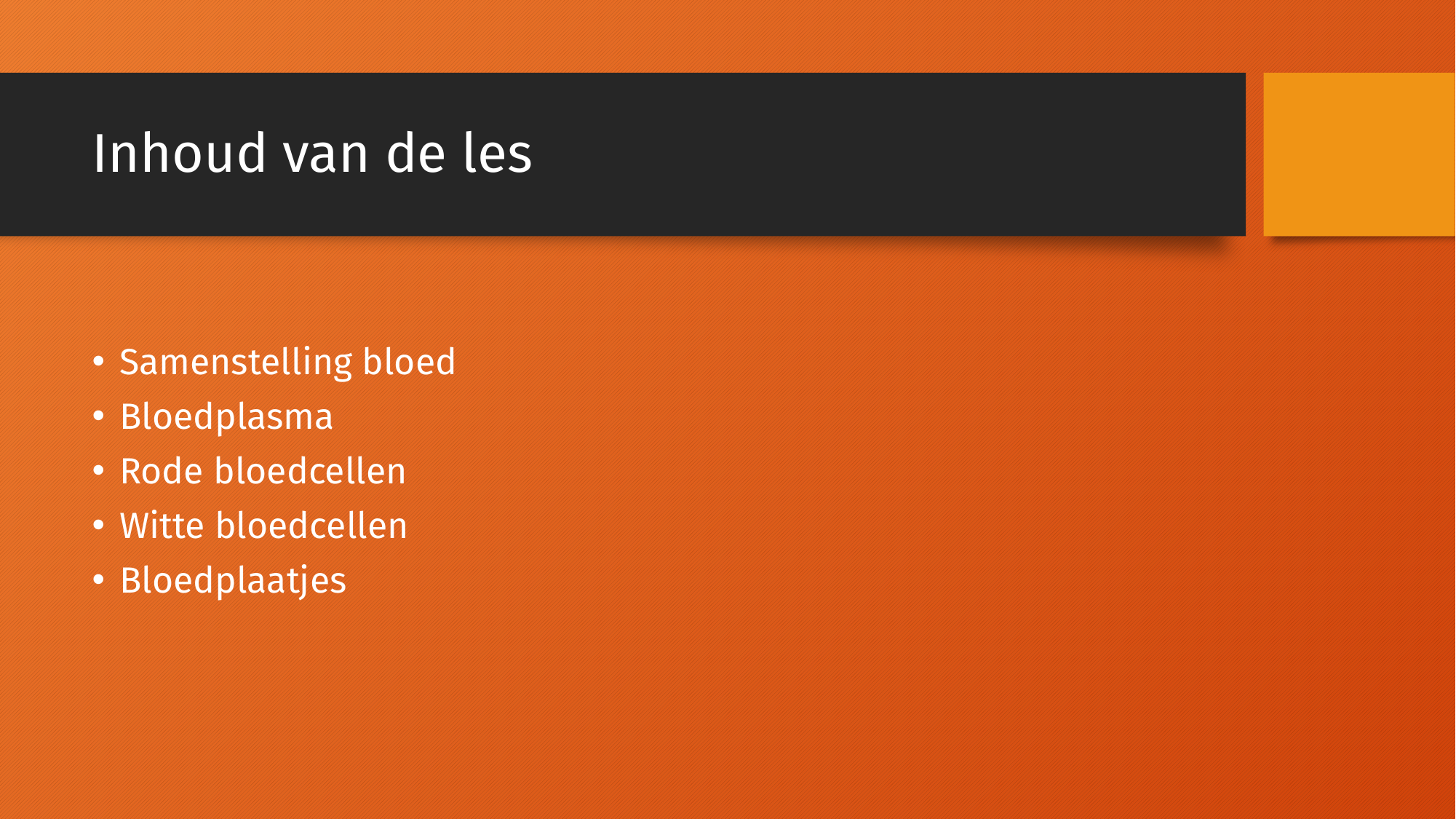

# Inhoud van de les

Samenstelling bloed
Bloedplasma
Rode bloedcellen
Witte bloedcellen
Bloedplaatjes